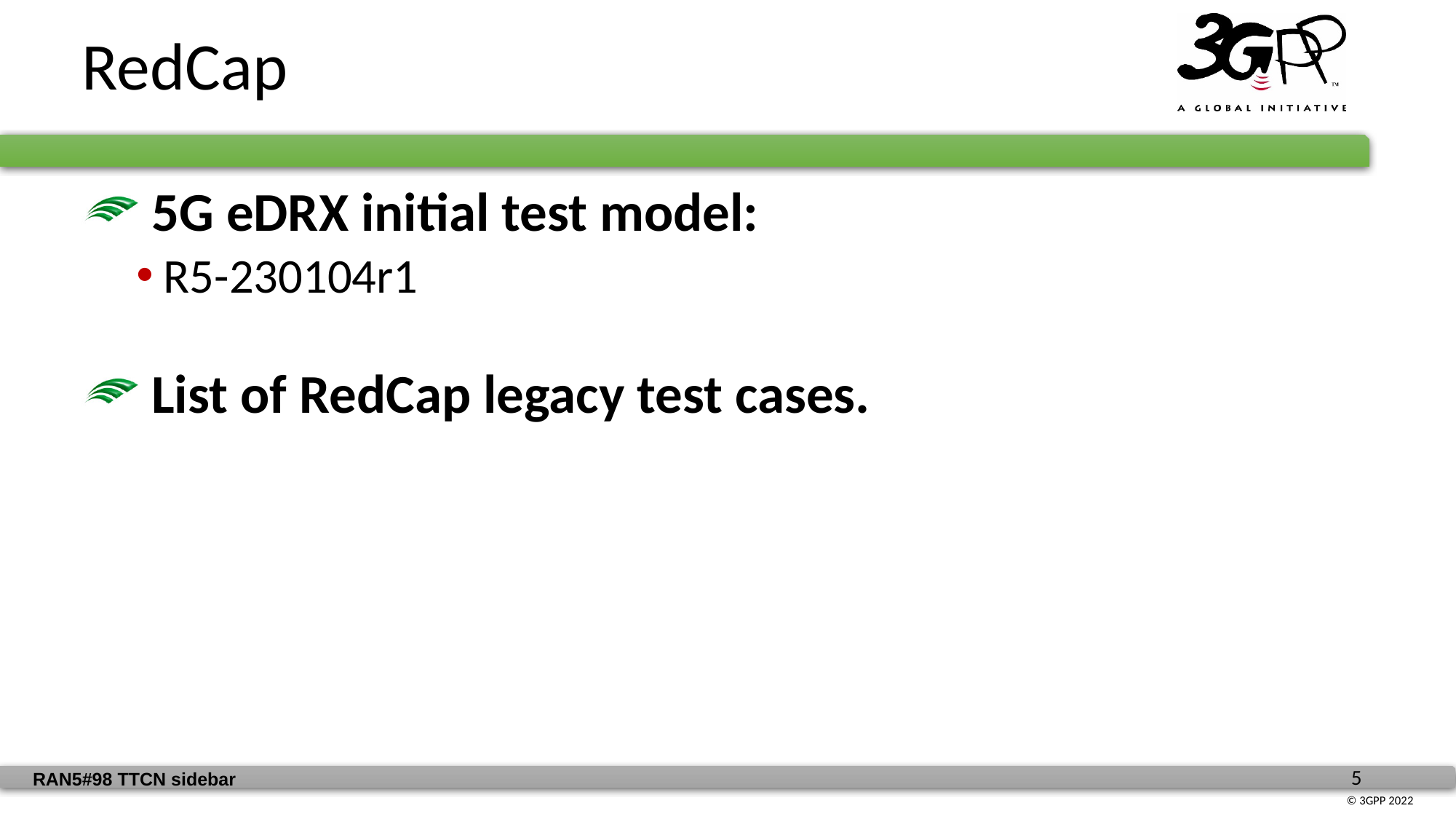

RedCap
 5G eDRX initial test model:
R5-230104r1

 List of RedCap legacy test cases.